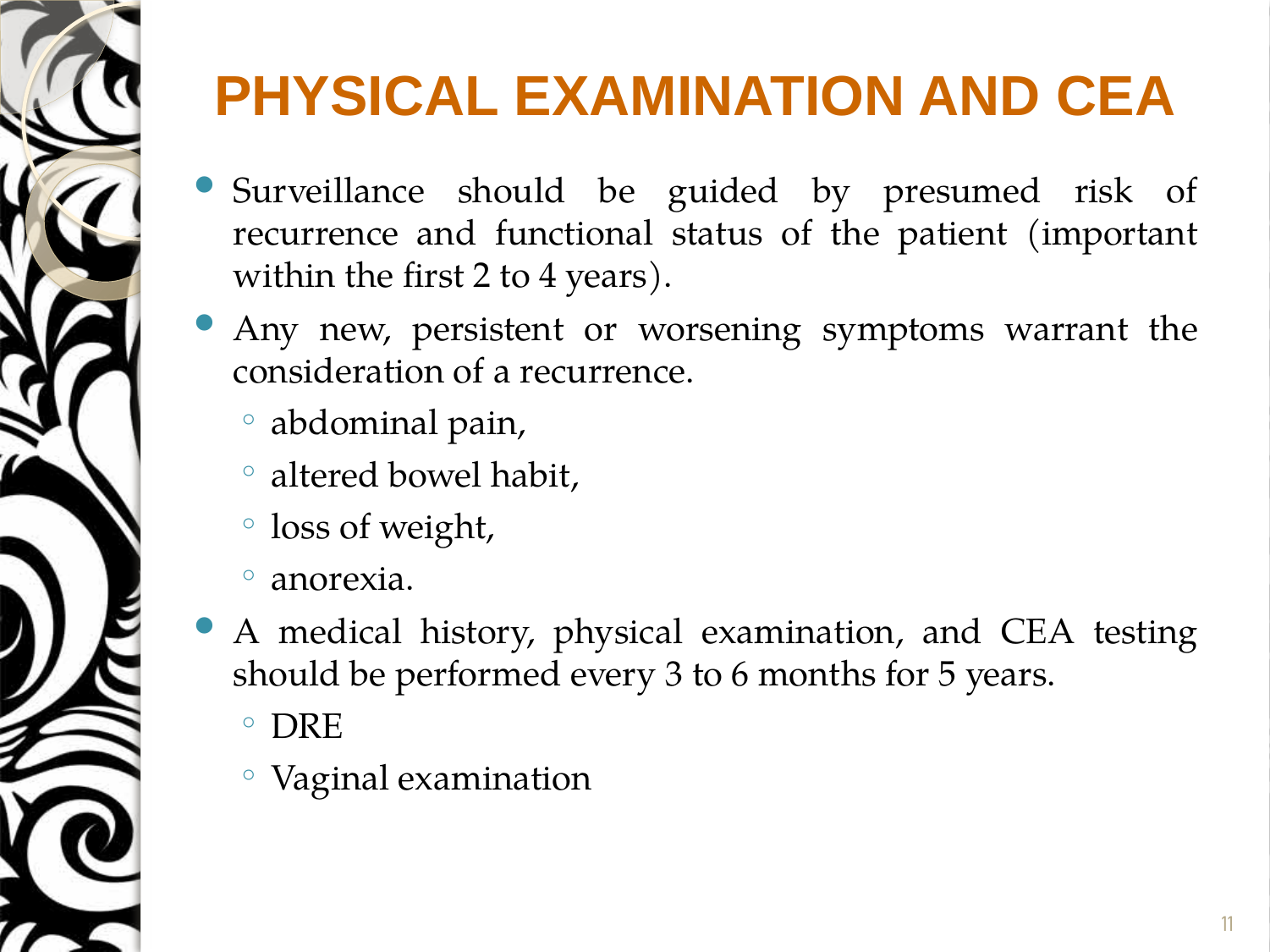

# PHYSICAL EXAMINATION AND CEA
Surveillance should be guided by presumed risk of recurrence and functional status of the patient (important within the first 2 to 4 years).
Any new, persistent or worsening symptoms warrant the consideration of a recurrence.
abdominal pain,
altered bowel habit,
loss of weight,
anorexia.
A medical history, physical examination, and CEA testing should be performed every 3 to 6 months for 5 years.
DRE
Vaginal examination
11